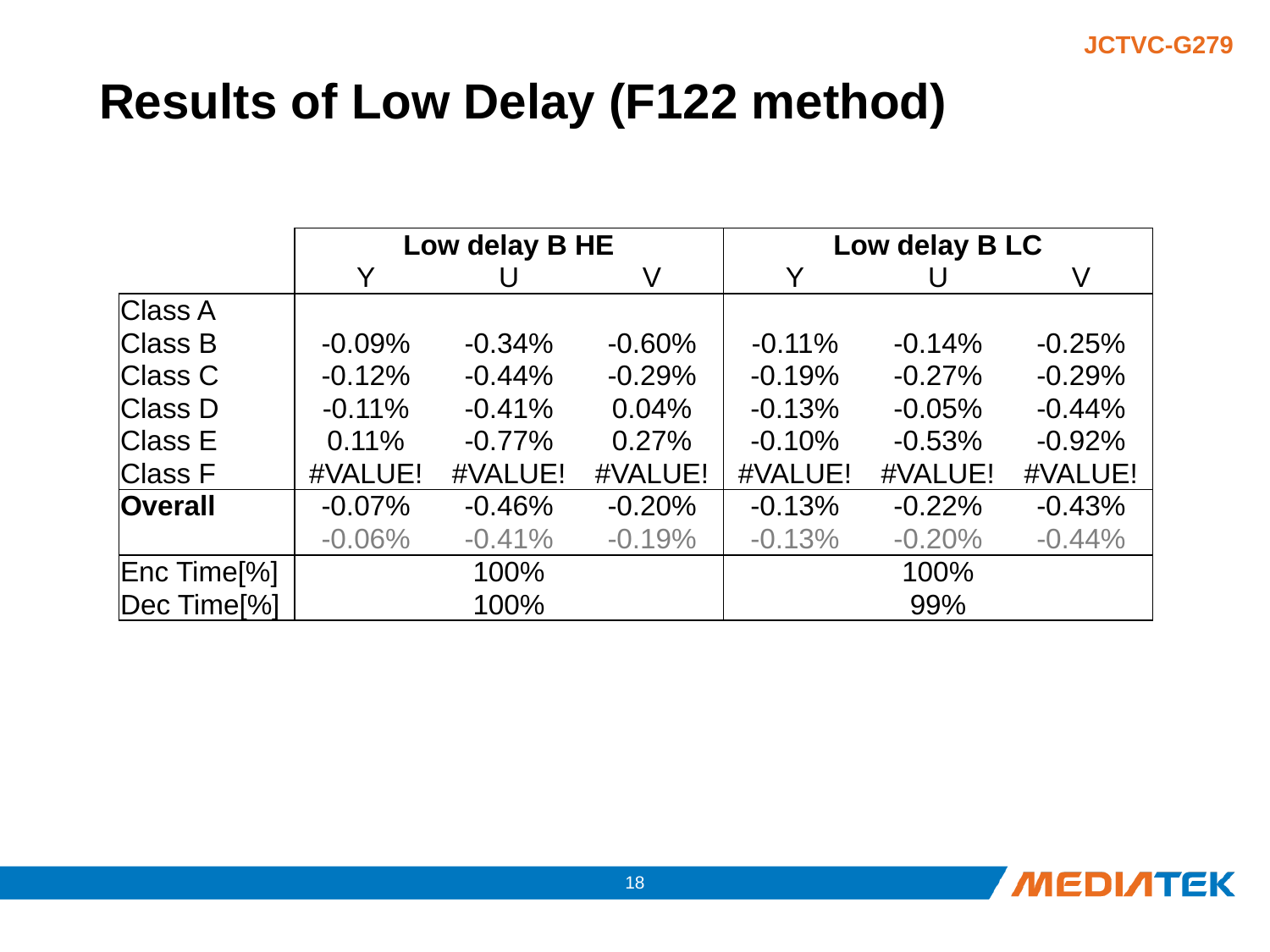

# Results of Low Delay (F122 method)
|  | Low delay B HE |  |  | Low delay B LC |  |  |
| --- | --- | --- | --- | --- | --- | --- |
|  | Y | U | V | Y | U | V |
| Class A |  |  |  |  |  |  |
| Class B | -0.09% | -0.34% | -0.60% | -0.11% | -0.14% | -0.25% |
| Class C | -0.12% | -0.44% | -0.29% | -0.19% | -0.27% | -0.29% |
| Class D | -0.11% | -0.41% | 0.04% | -0.13% | -0.05% | -0.44% |
| Class E | 0.11% | -0.77% | 0.27% | -0.10% | -0.53% | -0.92% |
| Class F | #VALUE! | #VALUE! | #VALUE! | #VALUE! | #VALUE! | #VALUE! |
| Overall | -0.07% | -0.46% | -0.20% | -0.13% | -0.22% | -0.43% |
|  | -0.06% | -0.41% | -0.19% | -0.13% | -0.20% | -0.44% |
| Enc Time[%] | 100% |  |  | 100% |  |  |
| Dec Time[%] | 100% |  |  | 99% |  |  |
18